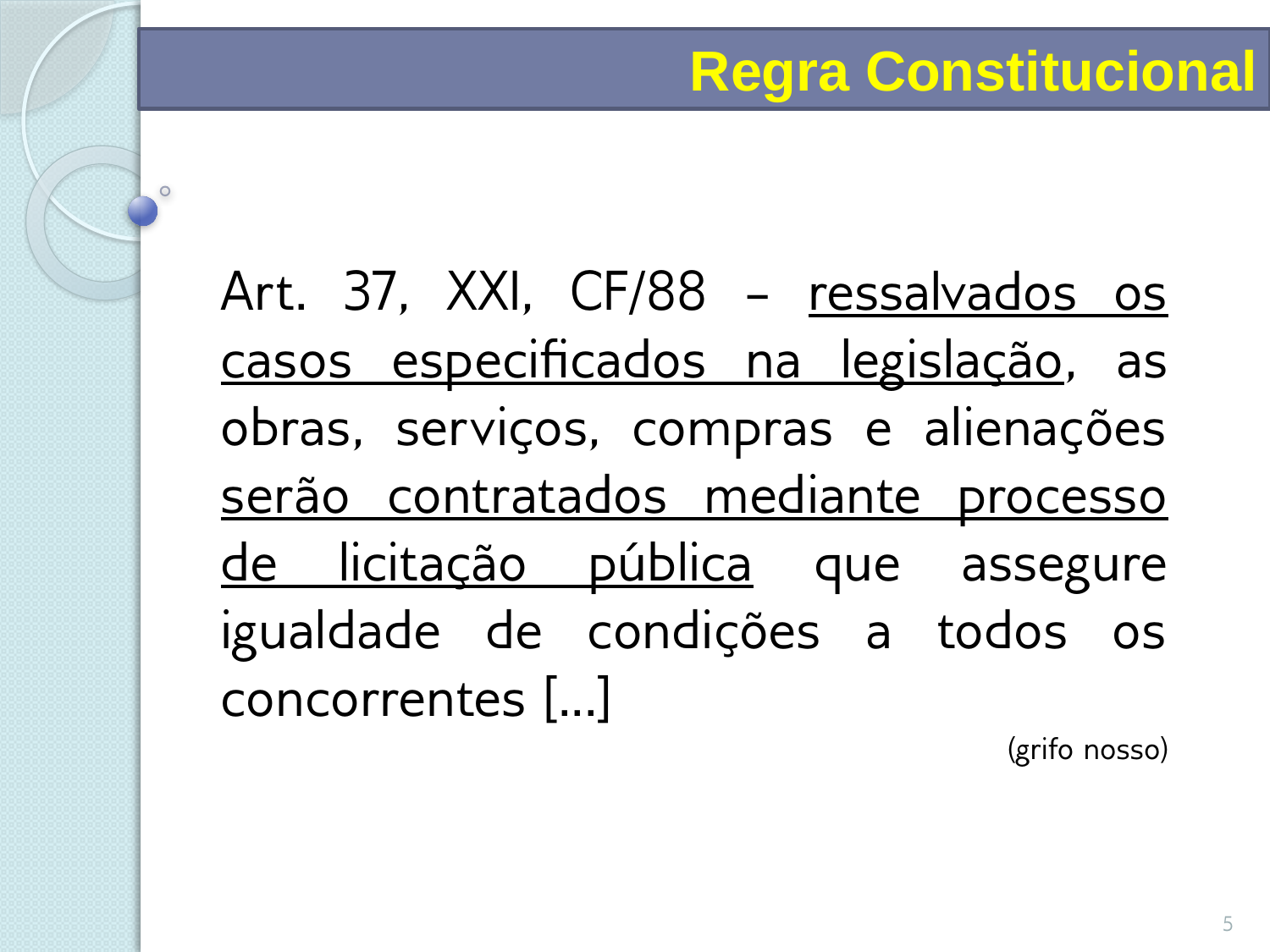

Regra Constitucional
Art. 37, XXI, CF/88 – ressalvados os casos especificados na legislação, as obras, serviços, compras e alienações serão contratados mediante processo de licitação pública que assegure igualdade de condições a todos os concorrentes [...]
(grifo nosso)
5